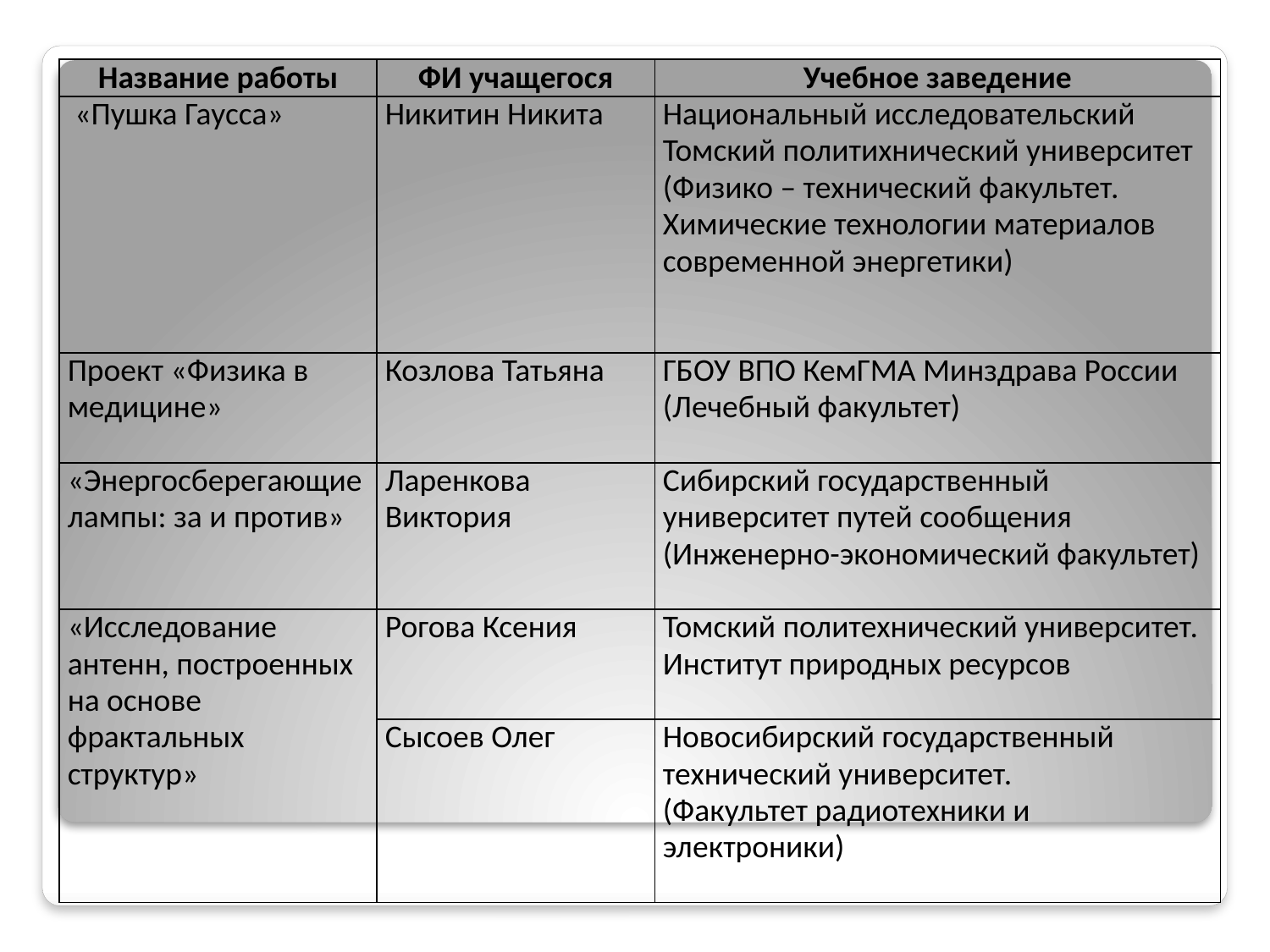

| Название работы | ФИ учащегося | Учебное заведение |
| --- | --- | --- |
| «Пушка Гаусса» | Никитин Никита | Национальный исследовательский Томский политихнический университет (Физико – технический факультет. Химические технологии материалов современной энергетики) |
| Проект «Физика в медицине» | Козлова Татьяна | ГБОУ ВПО КемГМА Минздрава России (Лечебный факультет) |
| «Энергосберегающие лампы: за и против» | Ларенкова Виктория | Сибирский государственный университет путей сообщения (Инженерно-экономический факультет) |
| «Исследование антенн, построенных на основе фрактальных структур» | Рогова Ксения | Томский политехнический университет. Институт природных ресурсов |
|  | Сысоев Олег | Новосибирский государственный технический университет. (Факультет радиотехники и электроники) |